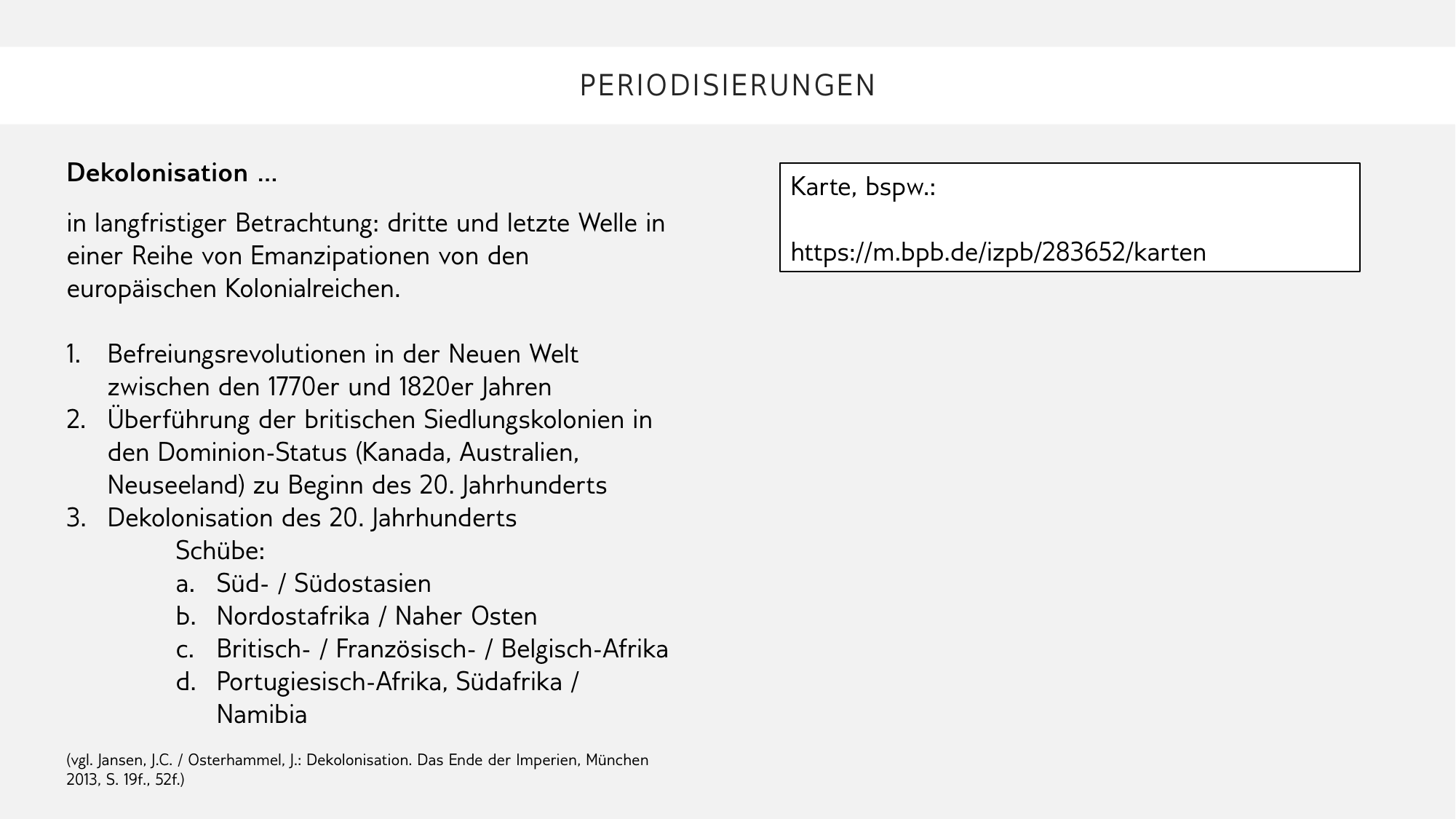

# Periodisierungen

Dekolonisation …
Karte, bspw.:

https://m.bpb.de/izpb/283652/karten
in langfristiger Betrachtung: dritte und letzte Welle in einer Reihe von Emanzipationen von den europäischen Kolonialreichen.

Befreiungsrevolutionen in der Neuen Welt zwischen den 1770er und 1820er Jahren
Überführung der britischen Siedlungskolonien in den Dominion-Status (Kanada, Australien, Neuseeland) zu Beginn des 20. Jahrhunderts
Dekolonisation des 20. Jahrhunderts
	Schübe:
Süd- / Südostasien
Nordostafrika / Naher Osten
Britisch- / Französisch- / Belgisch-Afrika
Portugiesisch-Afrika, Südafrika / Namibia

(vgl. Jansen, J.C. / Osterhammel, J.: Dekolonisation. Das Ende der Imperien, München 2013, S. 19f., 52f.)